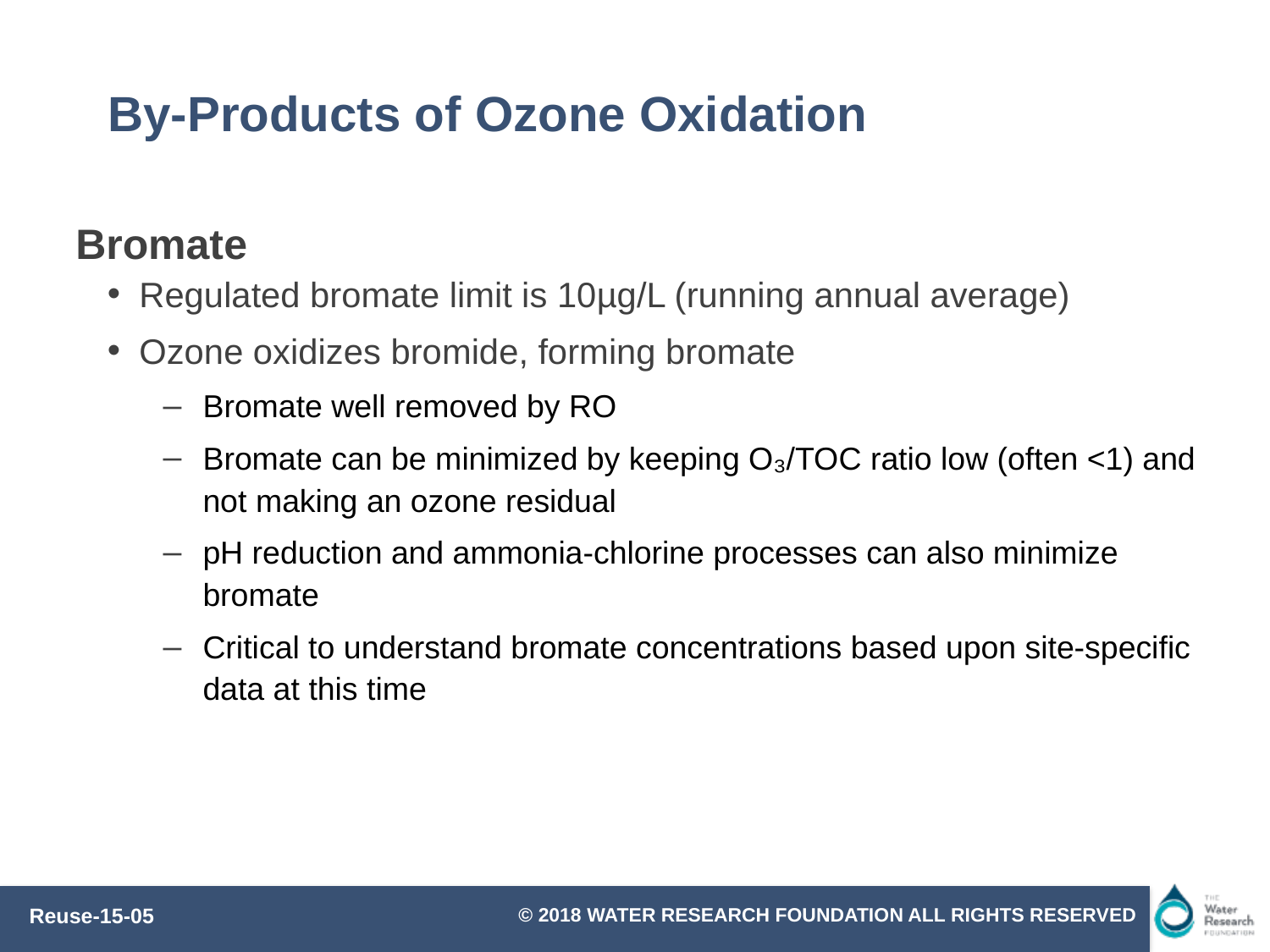

# By-Products of Ozone Oxidation
Bromate
Regulated bromate limit is 10µg/L (running annual average)
Ozone oxidizes bromide, forming bromate
Bromate well removed by RO
Bromate can be minimized by keeping O₃/TOC ratio low (often <1) and not making an ozone residual
pH reduction and ammonia-chlorine processes can also minimize bromate
Critical to understand bromate concentrations based upon site-specific data at this time